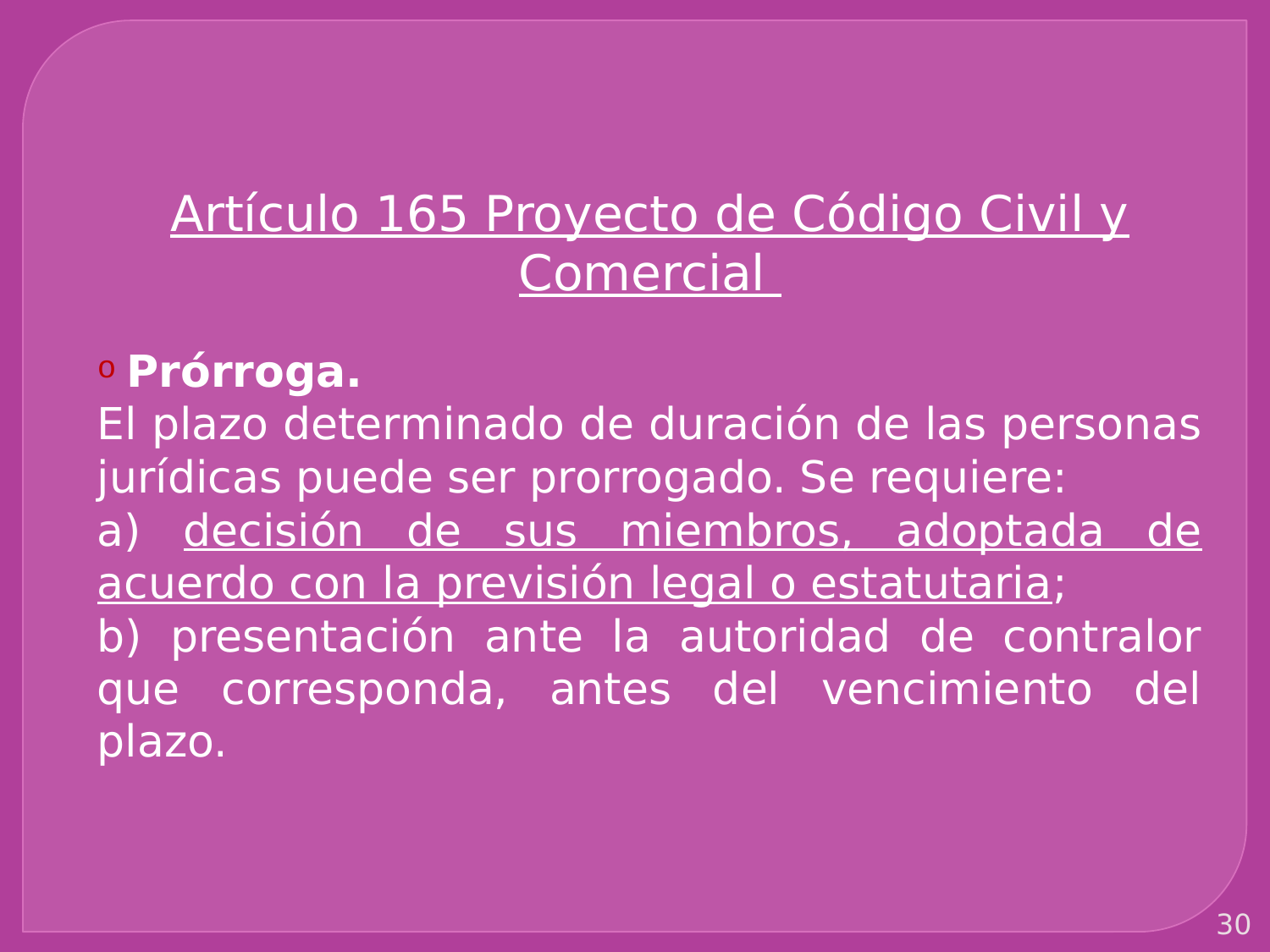

Artículo 165 Proyecto de Código Civil y Comercial

 Prórroga.
El plazo determinado de duración de las personas jurídicas puede ser prorrogado. Se requiere:
a) decisión de sus miembros, adoptada de acuerdo con la previsión legal o estatutaria;
b) presentación ante la autoridad de contralor que corresponda, antes del vencimiento del plazo.
30